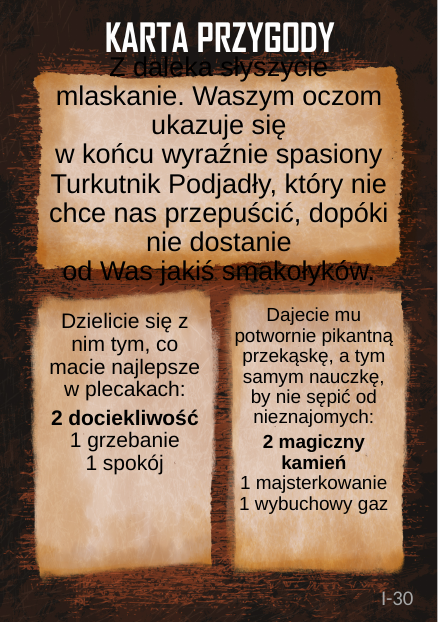

# Z daleka słyszycie mlaskanie. Waszym oczom ukazuje się w końcu wyraźnie spasiony Turkutnik Podjadły, który nie chce nas przepuścić, dopóki nie dostanie od Was jakiś smakołyków.
Dajecie mu potwornie pikantną przekąskę, a tym samym nauczkę, by nie sępić od nieznajomych:
2 magiczny kamień
1 majsterkowanie
1 wybuchowy gaz
Dzielicie się z nim tym, co macie najlepsze
w plecakach:
2 dociekliwość
1 grzebanie
1 spokój
I-30